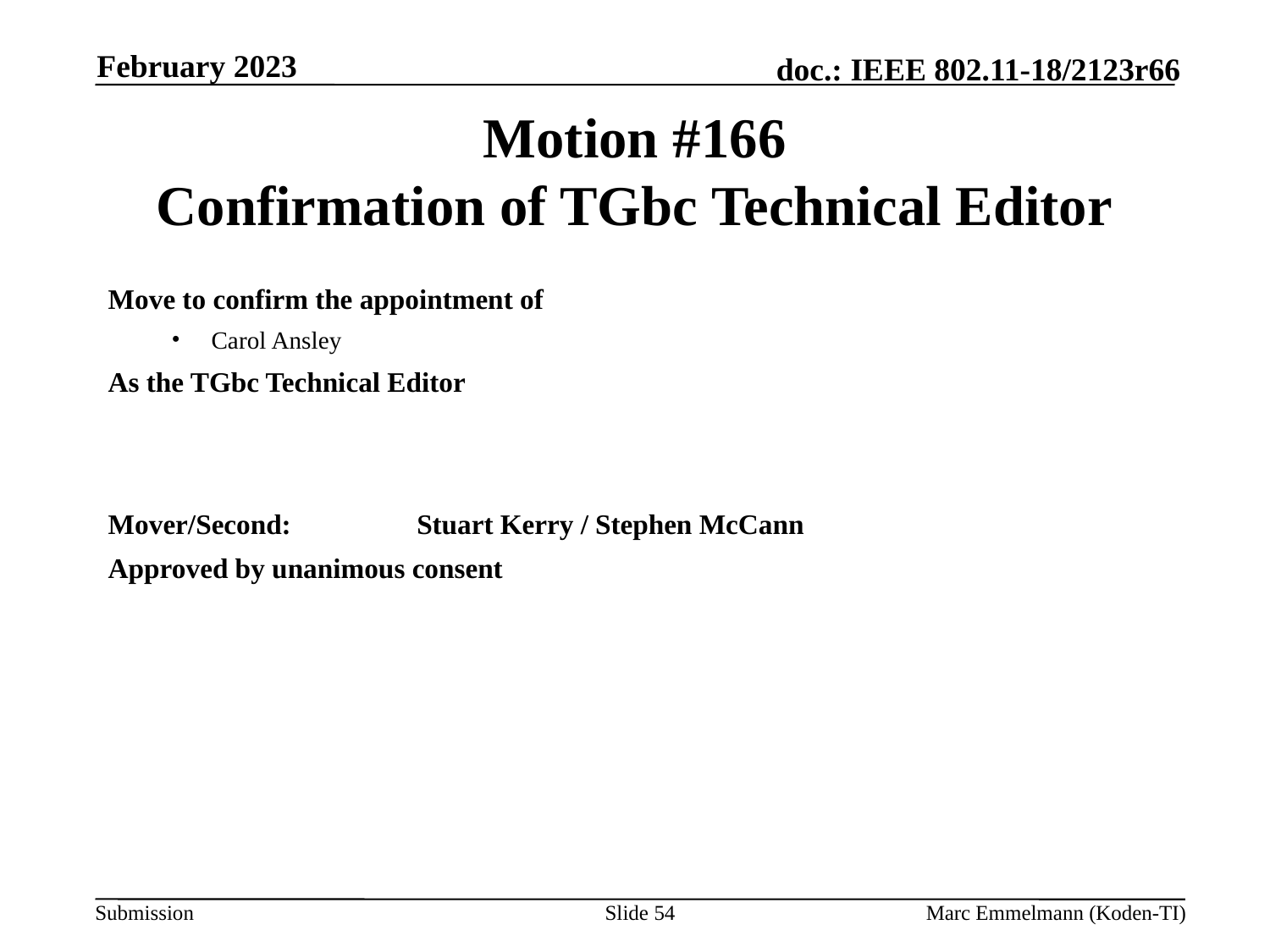

February 2023
# Motion #166 Confirmation of TGbc Technical Editor
Move to confirm the appointment of
Carol Ansley
As the TGbc Technical Editor

Mover/Second:	 Stuart Kerry / Stephen McCann
Approved by unanimous consent
Slide 54
Marc Emmelmann (Koden-TI)